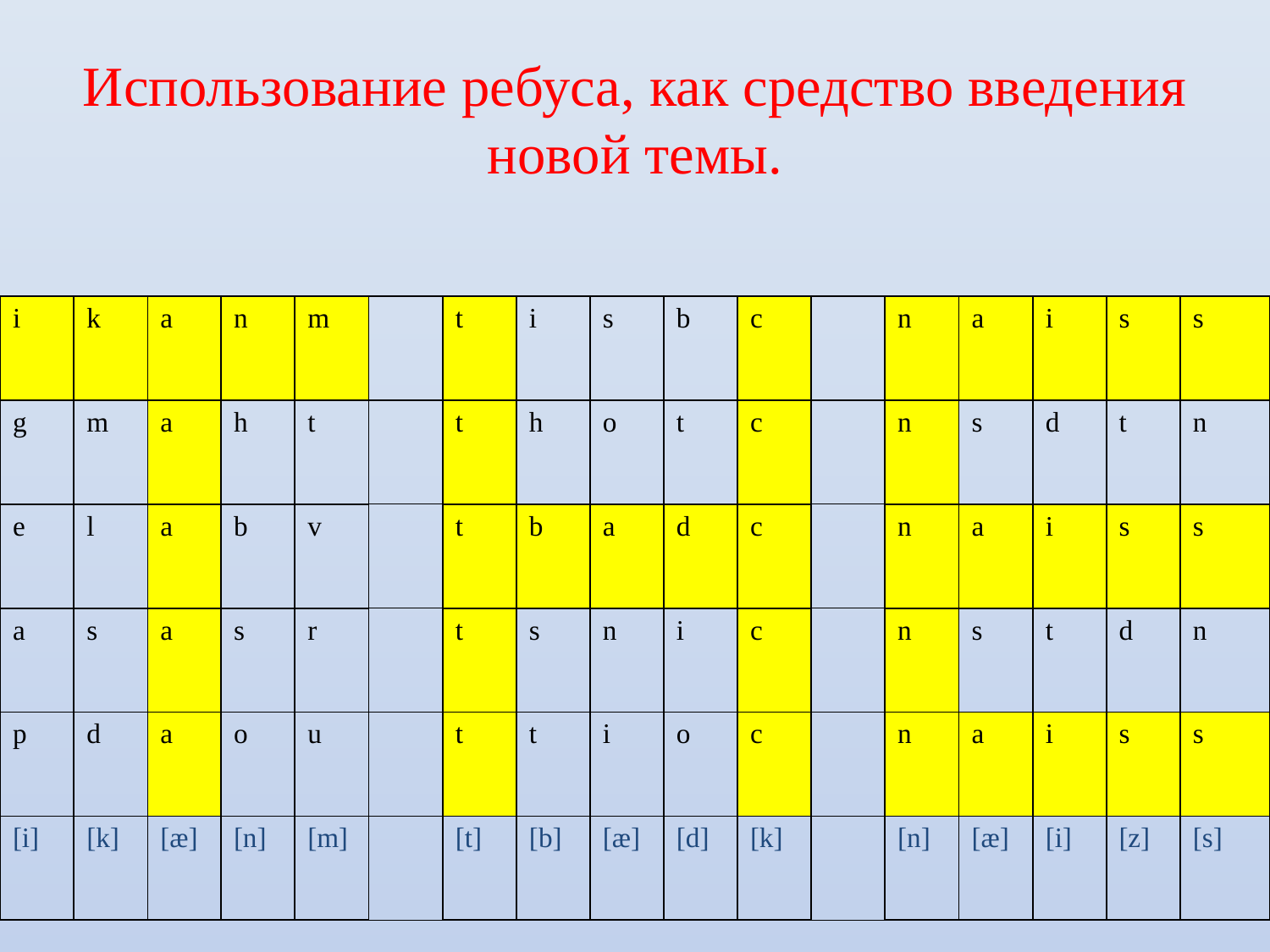

# Использование ребуса, как средство введения новой темы.
| i | k | a | n | m |  | t | i | s | b | c |  | n | a | i | s | s |
| --- | --- | --- | --- | --- | --- | --- | --- | --- | --- | --- | --- | --- | --- | --- | --- | --- |
| g | m | a | h | t |  | t | h | o | t | c |  | n | s | d | t | n |
| e | l | a | b | v |  | t | b | a | d | c |  | n | a | i | s | s |
| a | s | a | s | r |  | t | s | n | i | c |  | n | s | t | d | n |
| p | d | a | o | u |  | t | t | i | o | c |  | n | a | i | s | s |
| [i] | [k] | [æ] | [n] | [m] |  | [t] | [b] | [æ] | [d] | [k] |  | [n] | [æ] | [i] | [z] | [s] |